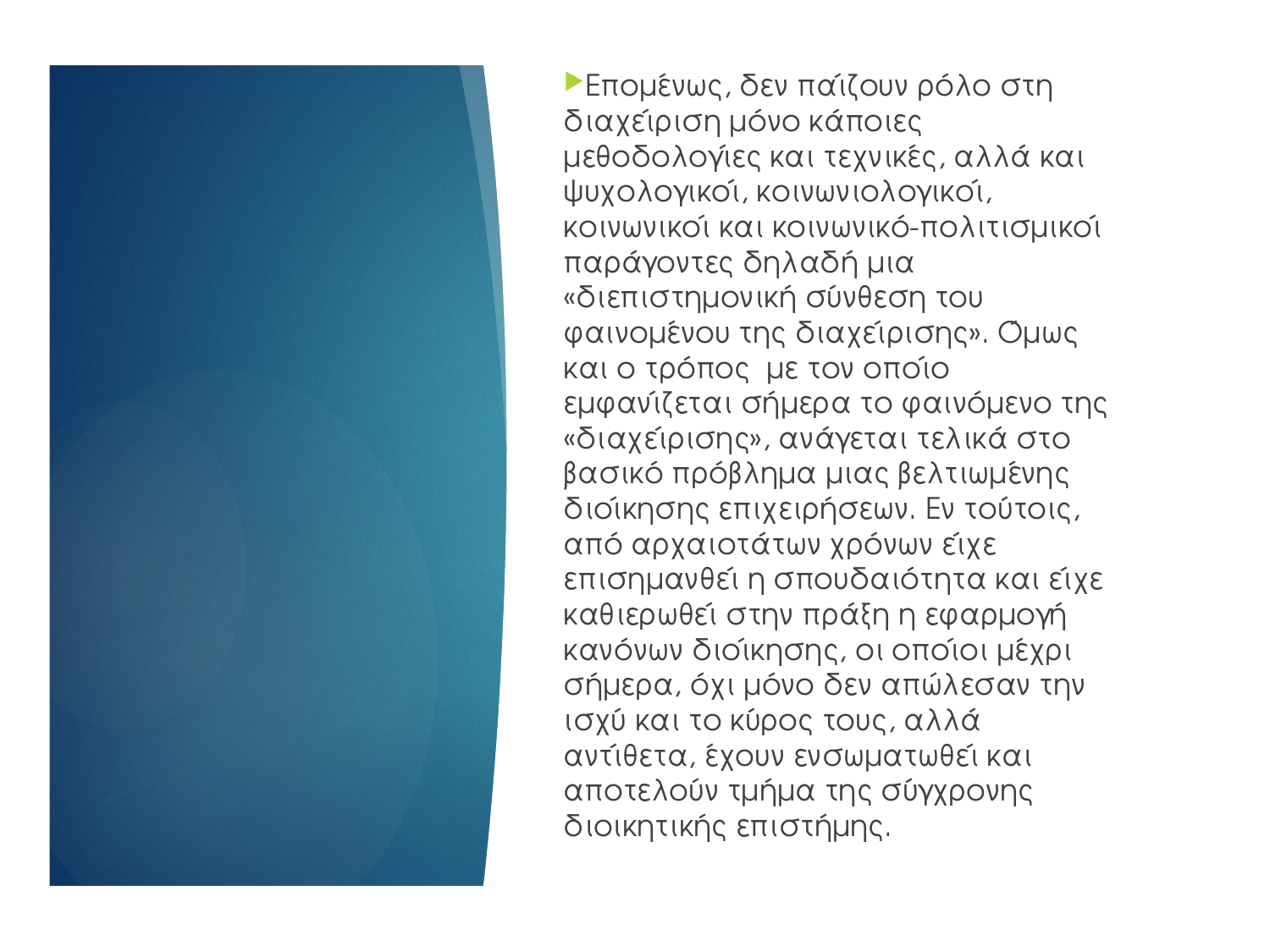

Επομένως, δεν παίζουν ρόλο στη διαχείριση μόνο κάποιες μεθοδολογίες και τεχνικές, αλλά και ψυχολογικοί, κοινωνιολογικοί, κοινωνικοί και κοινωνικό-πολιτισμικοί παράγοντες δηλαδή μια «διεπιστημονική σύνθεση του φαινομένου της διαχείρισης». Όμως και ο τρόπος  με τον οποίο εμφανίζεται σήμερα το φαινόμενο της «διαχείρισης», ανάγεται τελικά στο βασικό πρόβλημα μιας βελτιωμένης διοίκησης επιχειρήσεων. Εν τούτοις, από αρχαιοτάτων χρόνων είχε επισημανθεί η σπουδαιότητα και είχε καθιερωθεί στην πράξη η εφαρμογή κανόνων διοίκησης, οι οποίοι μέχρι σήμερα, όχι μόνο δεν απώλεσαν την ισχύ και το κύρος τους, αλλά αντίθετα, έχουν ενσωματωθεί και αποτελούν τμήμα της σύγχρονης διοικητικής επιστήμης.

#